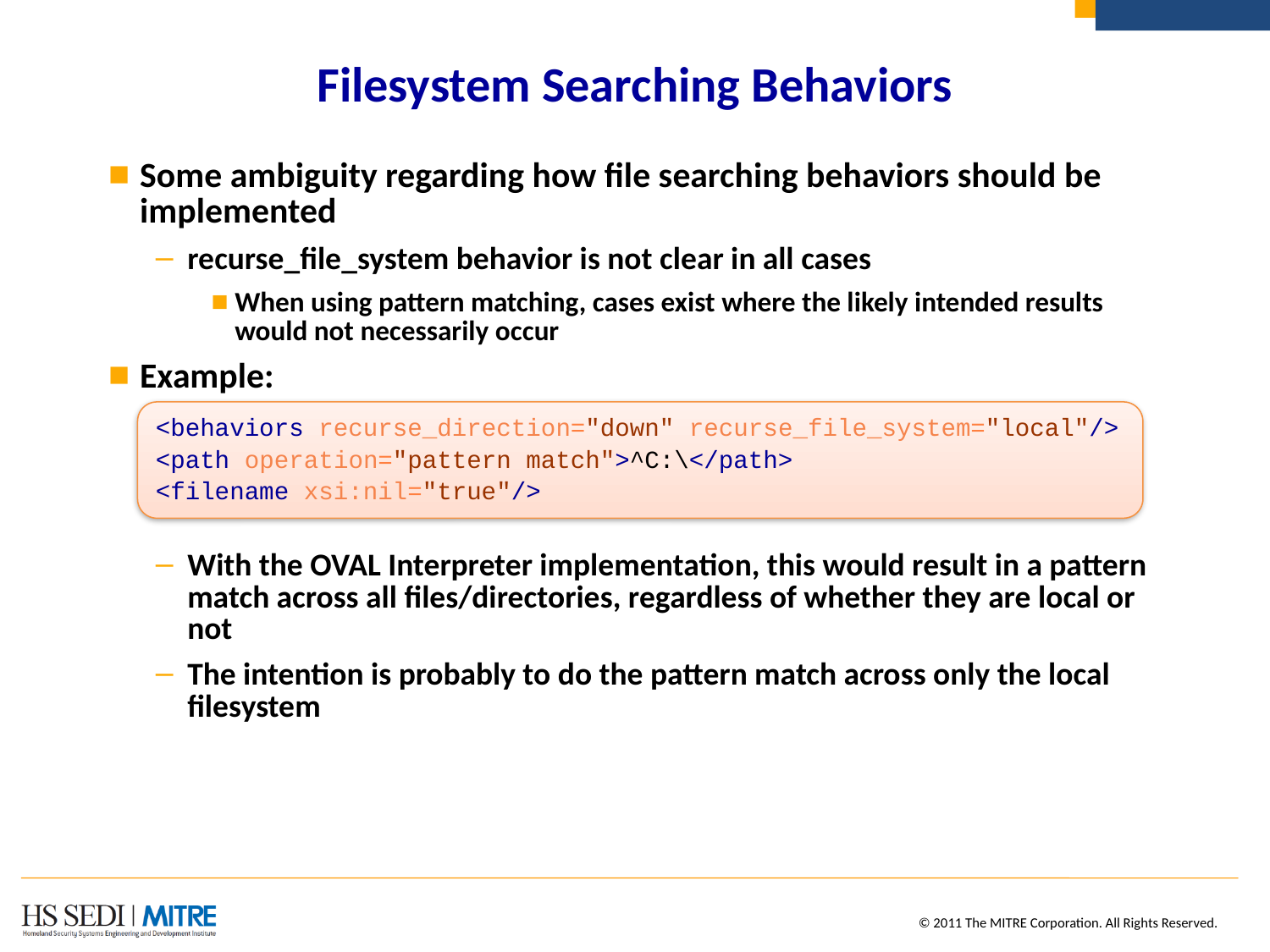

# Filesystem Searching Behaviors
Some ambiguity regarding how file searching behaviors should be implemented
recurse_file_system behavior is not clear in all cases
When using pattern matching, cases exist where the likely intended results would not necessarily occur
Example:
<behaviors recurse_direction="down" recurse_file_system="local"/>
<path operation="pattern match">^C:\</path>
<filename xsi:nil="true"/>
With the OVAL Interpreter implementation, this would result in a pattern match across all files/directories, regardless of whether they are local or not
The intention is probably to do the pattern match across only the local filesystem